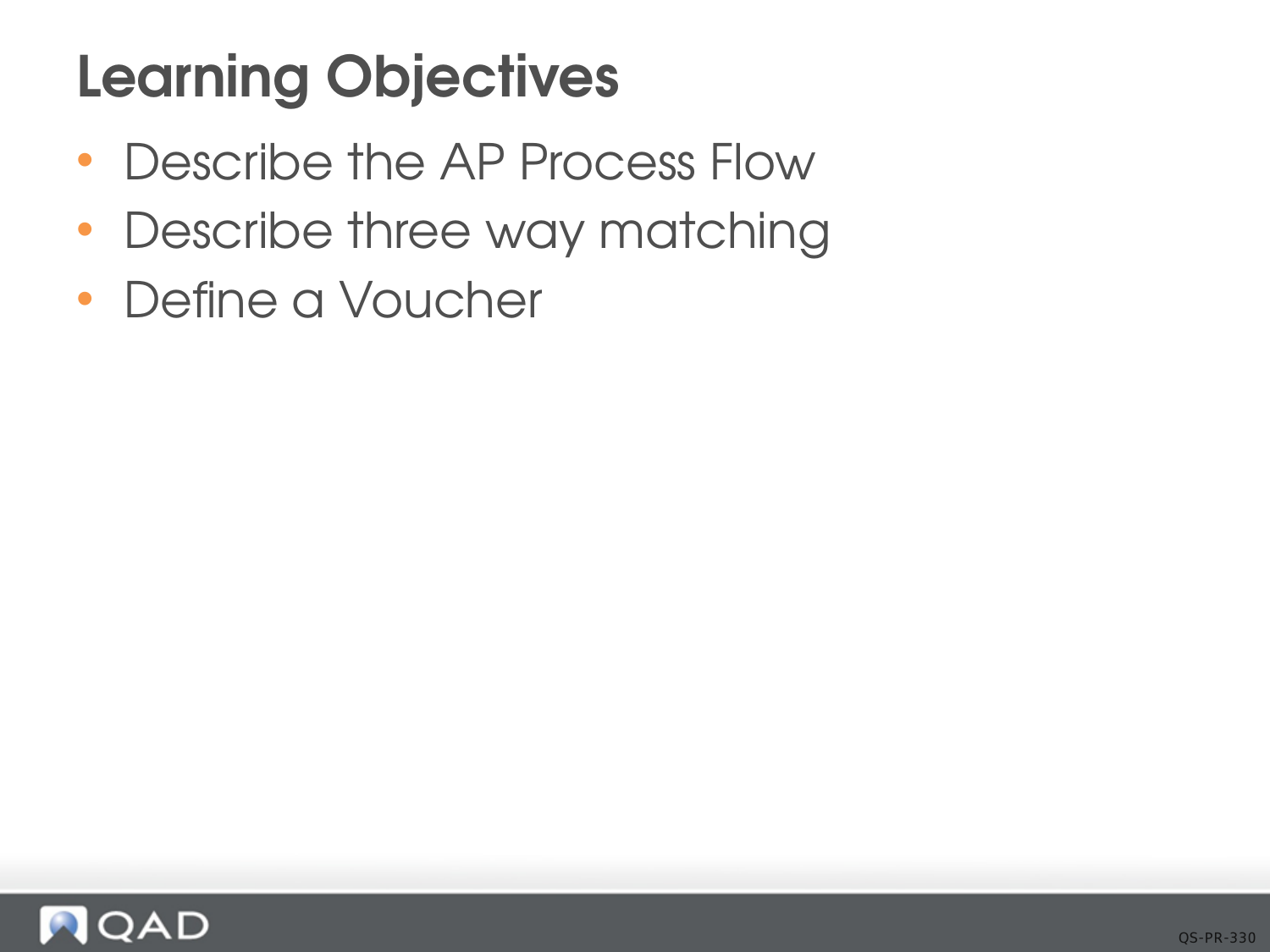

# Learning Objectives
Describe the AP Process Flow
Describe three way matching
Define a Voucher

QS-PR-330